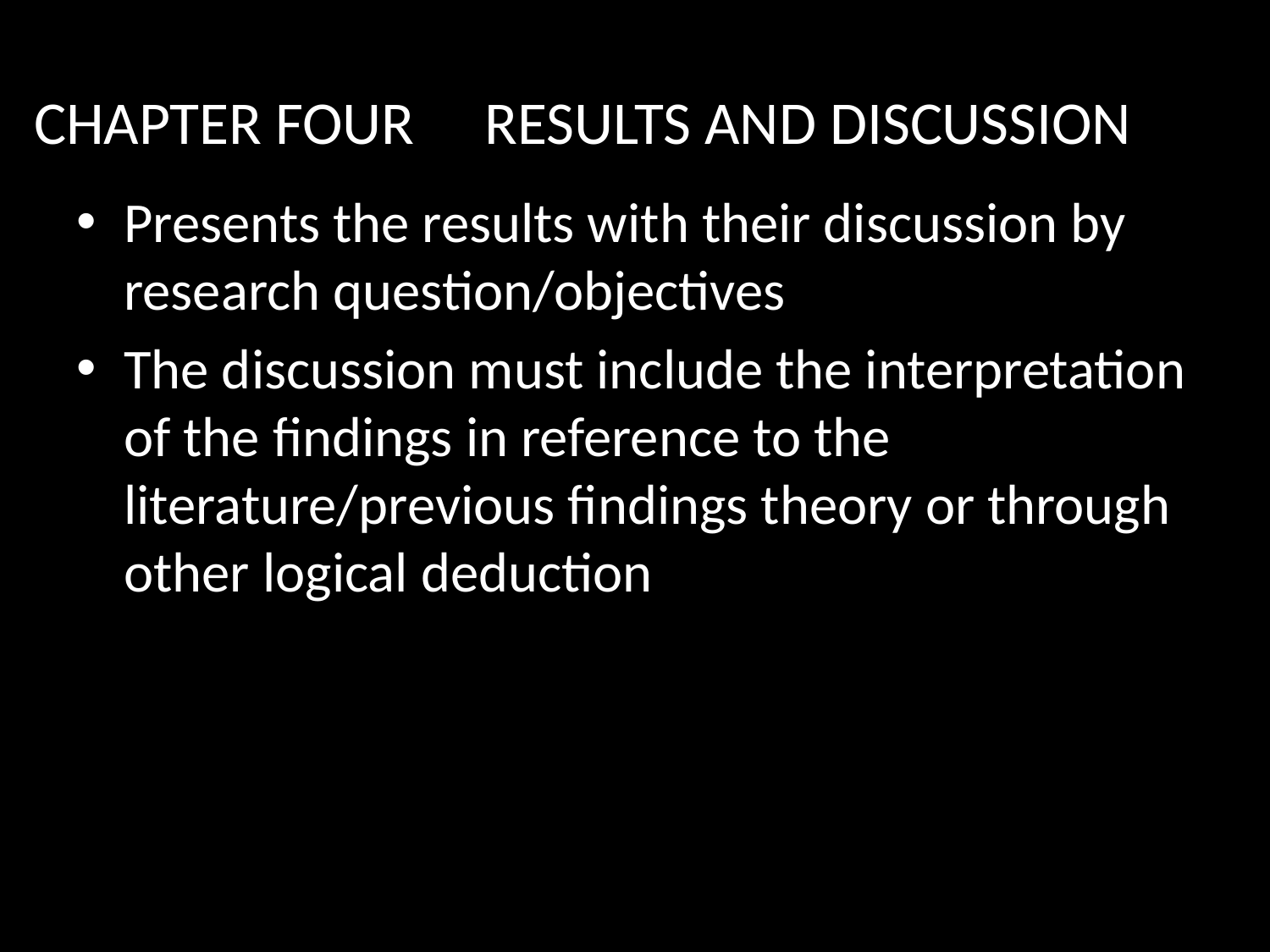

# CHAPTER FOUR	 RESULTS AND DISCUSSION
Presents the results with their discussion by research question/objectives
The discussion must include the interpretation of the findings in reference to the literature/previous findings theory or through other logical deduction